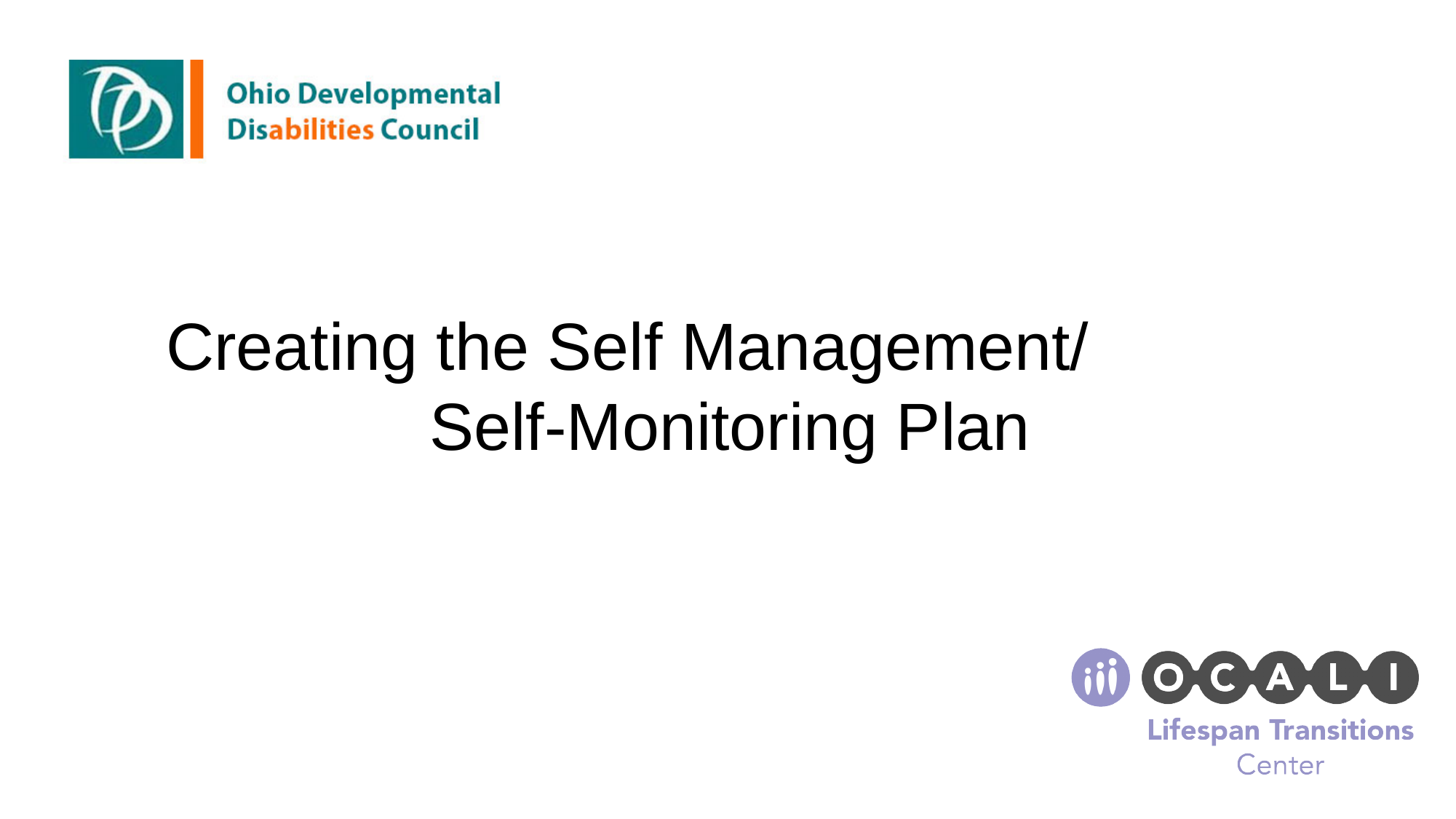

# Creating the Self Management/            Self-Monitoring Plan